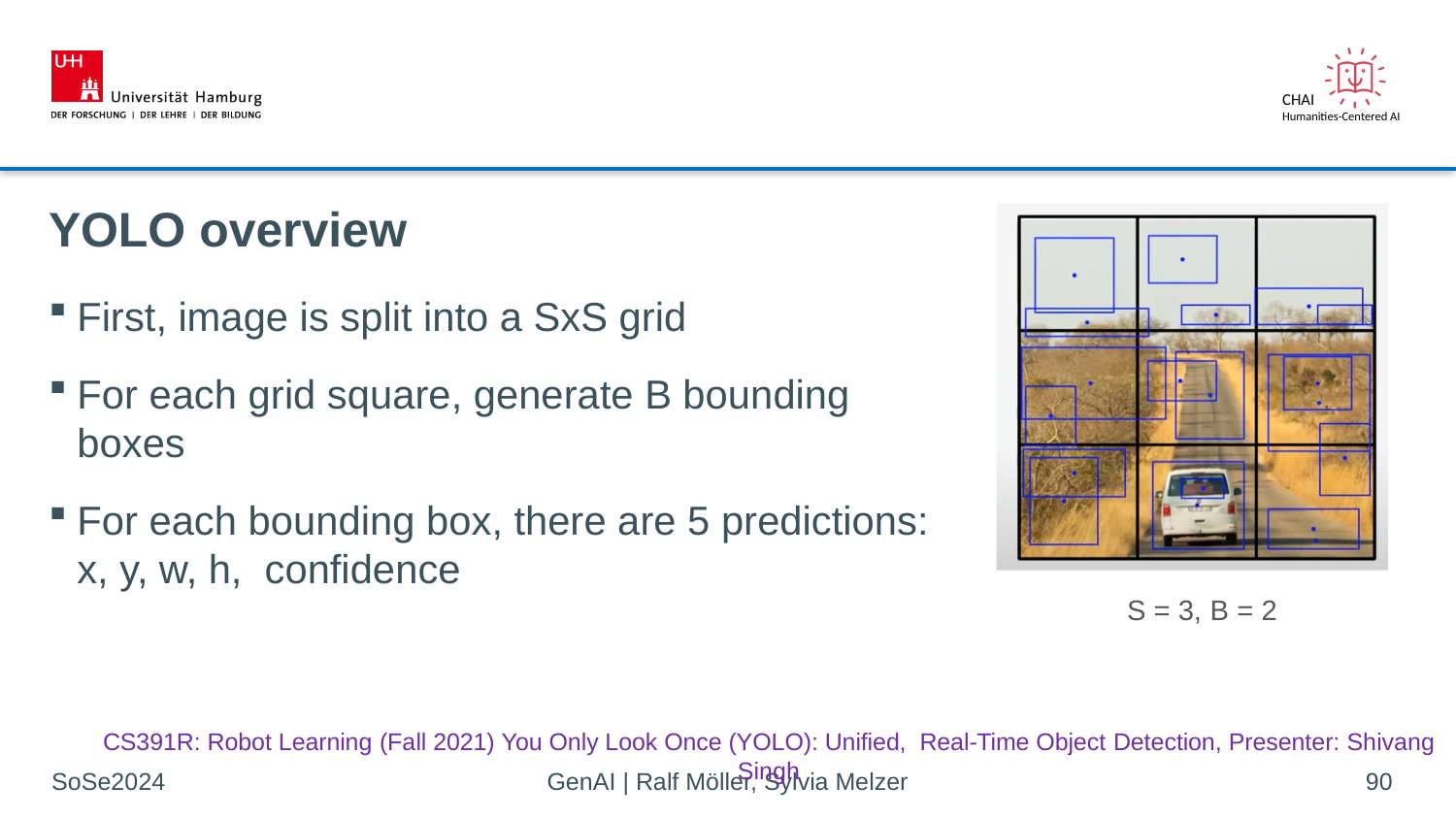

# YOLO overview

First, image is split into a SxS grid
For each grid square, generate B bounding boxes
For each bounding box, there are 5 predictions: x, y, w, h,  confidence

90
S = 3, B = 2
CS391R: Robot Learning (Fall 2021) You Only Look Once (YOLO): Unified,  Real-Time Object Detection, Presenter: Shivang Singh
CS391R: Robot Learning (Fall 2021)
SoSe2024
GenAI | Ralf Möller, Sylvia Melzer
90